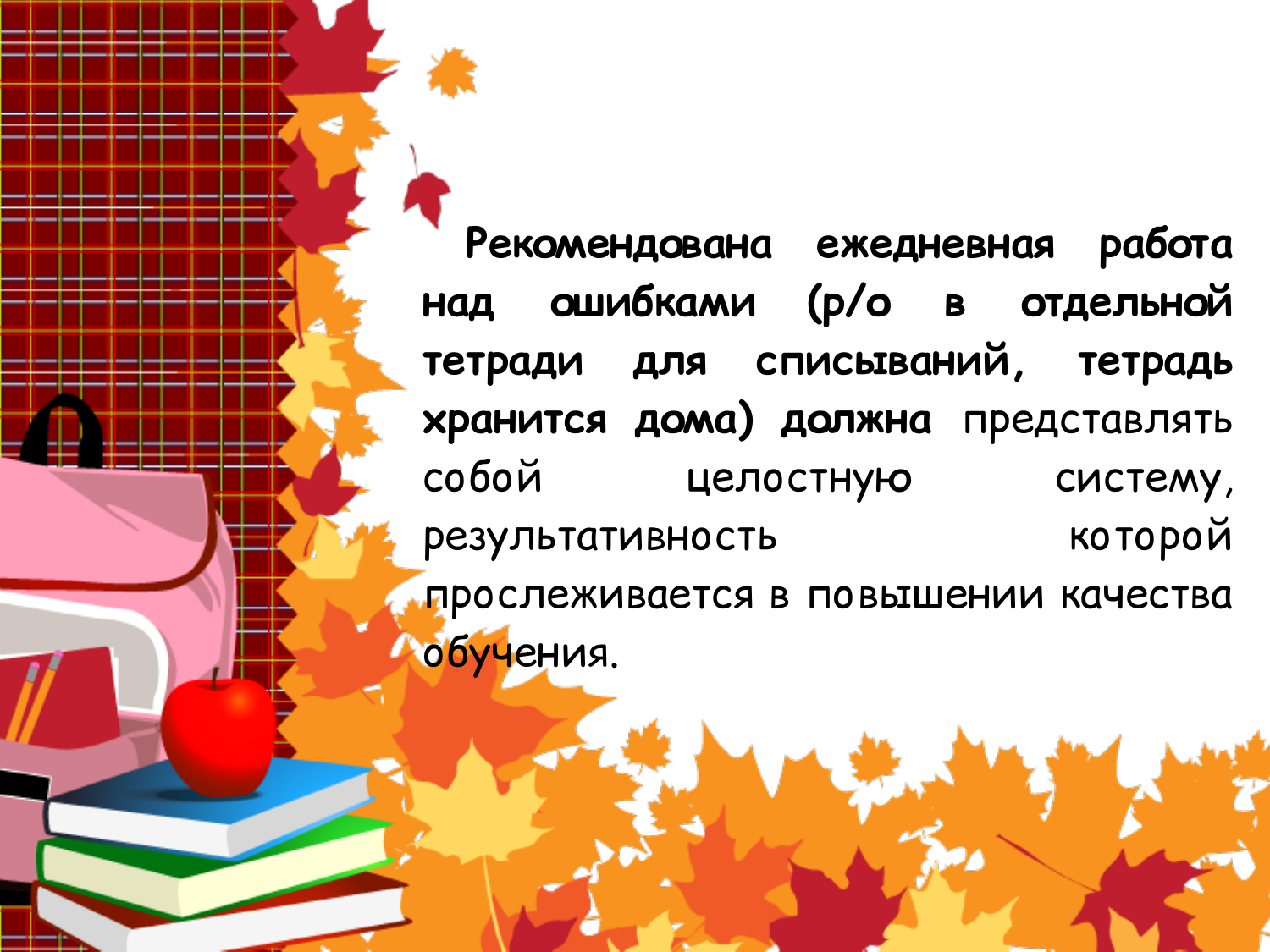

Рекомендована ежедневная работа над ошибками (р/о в отдельной тетради для списываний, тетрадь хранится дома) должна представлять собой целостную систему, результативность которой прослеживается в повышении качества обучения.